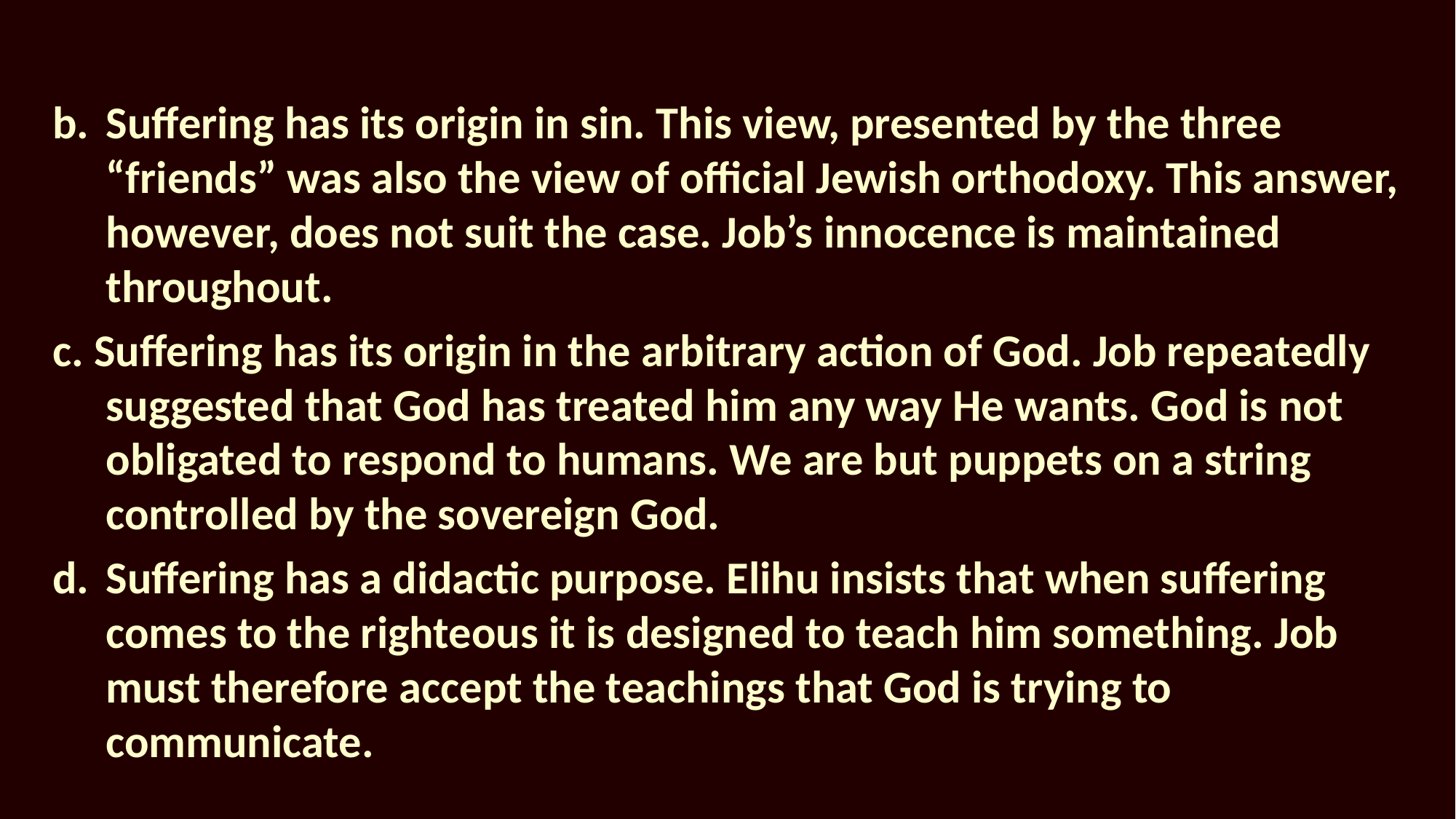

b.	Suffering has its origin in sin. This view, presented by the three “friends” was also the view of official Jewish orthodoxy. This answer, however, does not suit the case. Job’s innocence is maintained throughout.
c. Suffering has its origin in the arbitrary action of God. Job repeatedly suggested that God has treated him any way He wants. God is not obligated to respond to humans. We are but puppets on a string controlled by the sovereign God.
d.	Suffering has a didactic purpose. Elihu insists that when suffering comes to the righteous it is designed to teach him something. Job must therefore accept the teachings that God is trying to communicate.